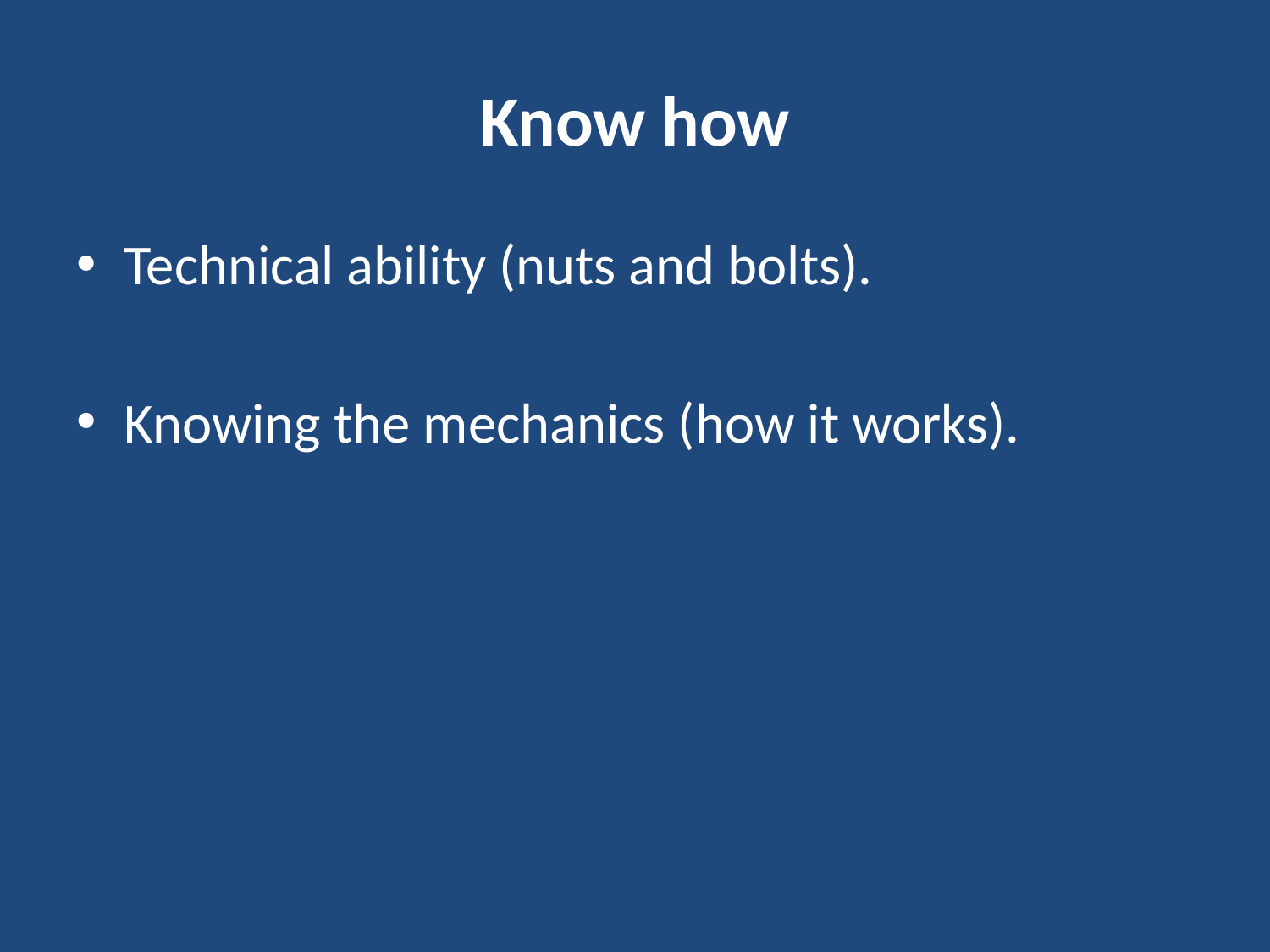

# Know how
Technical ability (nuts and bolts).

Knowing the mechanics (how it works).